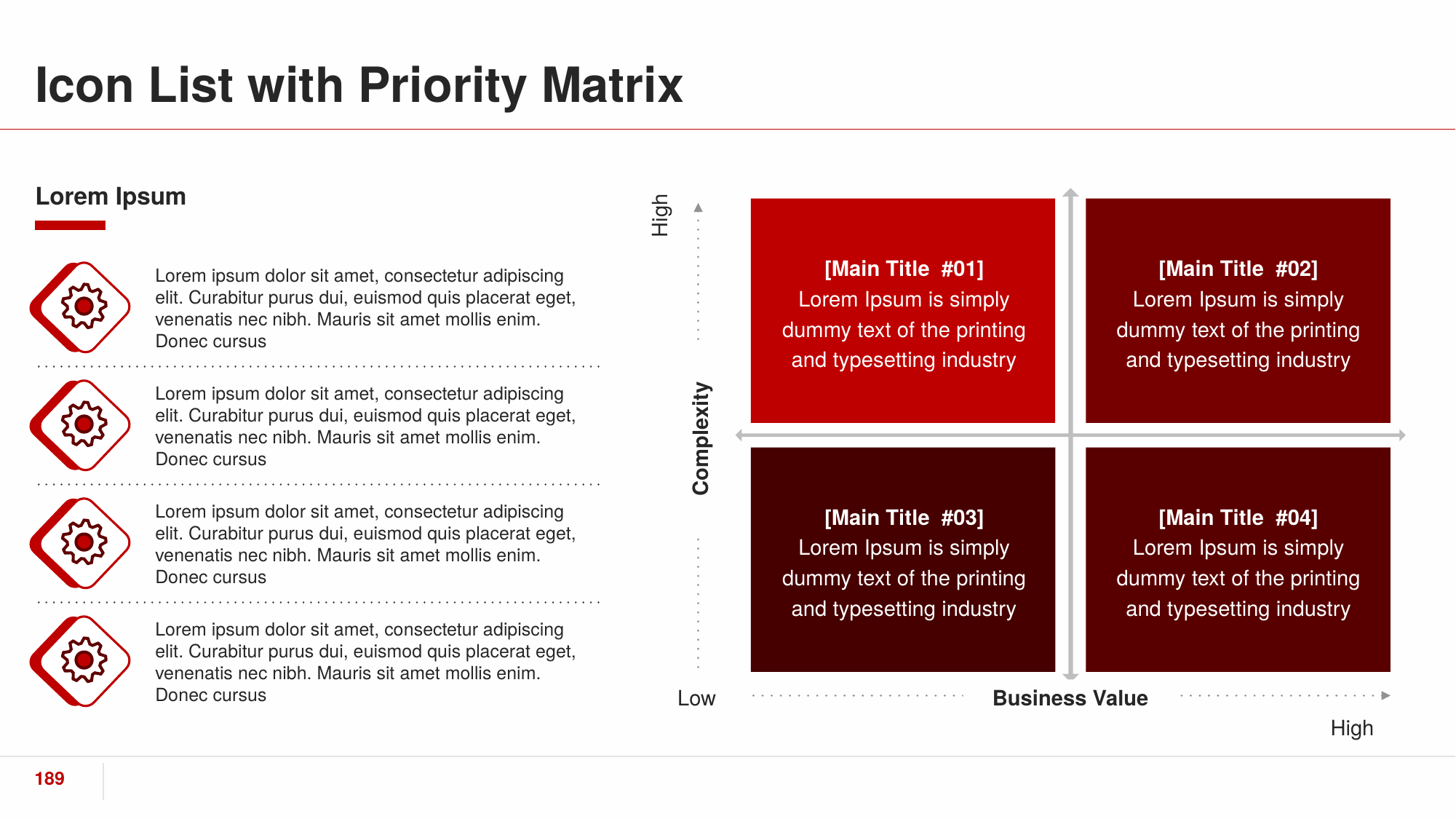

# Icon List with Priority Matrix
Lorem Ipsum

Lorem ipsum dolor sit amet, consectetur adipiscing elit. Curabitur purus dui, euismod quis placerat eget, venenatis nec nibh. Mauris sit amet mollis enim. Donec cursus

Lorem ipsum dolor sit amet, consectetur adipiscing elit. Curabitur purus dui, euismod quis placerat eget, venenatis nec nibh. Mauris sit amet mollis enim. Donec cursus

Lorem ipsum dolor sit amet, consectetur adipiscing elit. Curabitur purus dui, euismod quis placerat eget, venenatis nec nibh. Mauris sit amet mollis enim. Donec cursus

Lorem ipsum dolor sit amet, consectetur adipiscing elit. Curabitur purus dui, euismod quis placerat eget, venenatis nec nibh. Mauris sit amet mollis enim. Donec cursus

[Main Title  #01]
Lorem Ipsum is simply dummy text of the printing and typesetting industry
[Main Title  #02]
Lorem Ipsum is simply dummy text of the printing and typesetting industry
High
Complexity

[Main Title  #03]
Lorem Ipsum is simply dummy text of the printing and typesetting industry
[Main Title  #04]
Lorem Ipsum is simply dummy text of the printing and typesetting industry
Low
Business Value
High
189